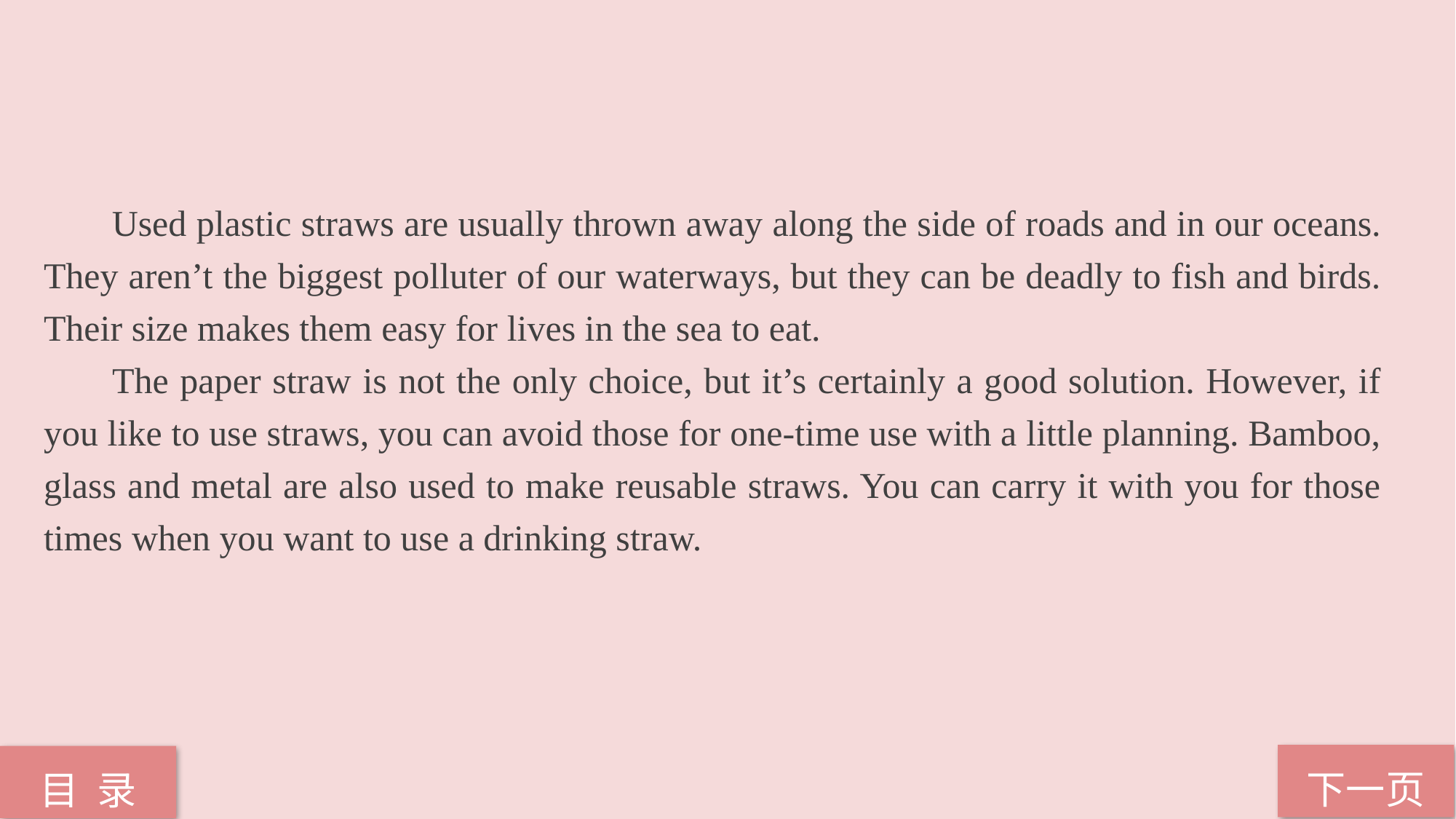

Used plastic straws are usually thrown away along the side of roads and in our oceans. They aren’t the biggest polluter of our waterways, but they can be deadly to fish and birds. Their size makes them easy for lives in the sea to eat.
      The paper straw is not the only choice, but it’s certainly a good solution. However, if you like to use straws, you can avoid those for one-time use with a little planning. Bamboo, glass and metal are also used to make reusable straws. You can carry it with you for those times when you want to use a drinking straw.